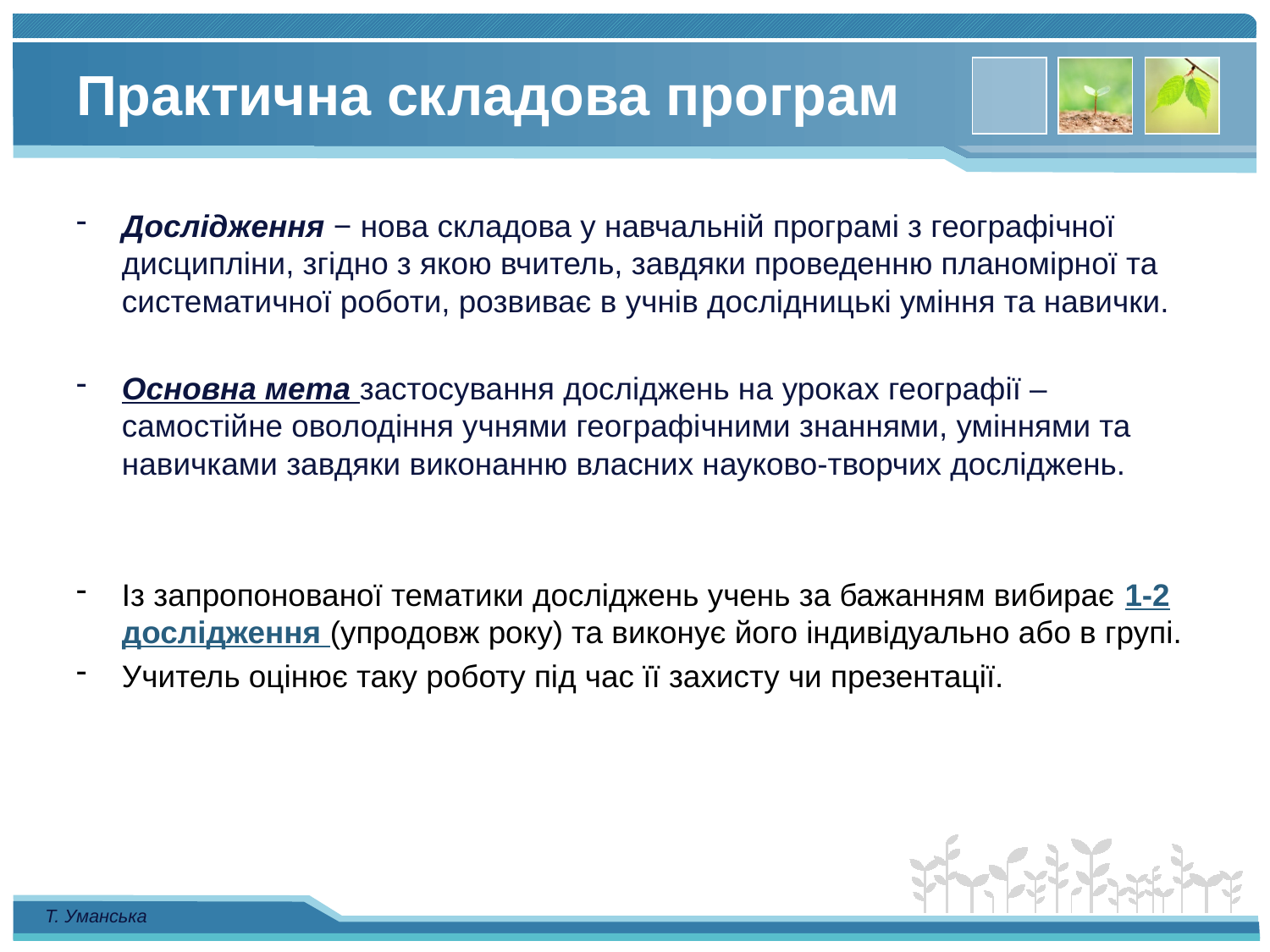

# Практична складова програм
Дослідження − нова складова у навчальній програмі з географічної дисципліни, згідно з якою вчитель, завдяки проведенню планомірної та систематичної роботи, розвиває в учнів дослідницькі уміння та навички.

Основна мета застосування досліджень на уроках географії – самостійне оволодіння учнями географічними знаннями, уміннями та навичками завдяки виконанню власних науково-творчих досліджень.

Із запропонованої тематики досліджень учень за бажанням вибирає 1-2 дослідження (упродовж року) та виконує його індивідуально або в групі.
Учитель оцінює таку роботу під час її захисту чи презентації.